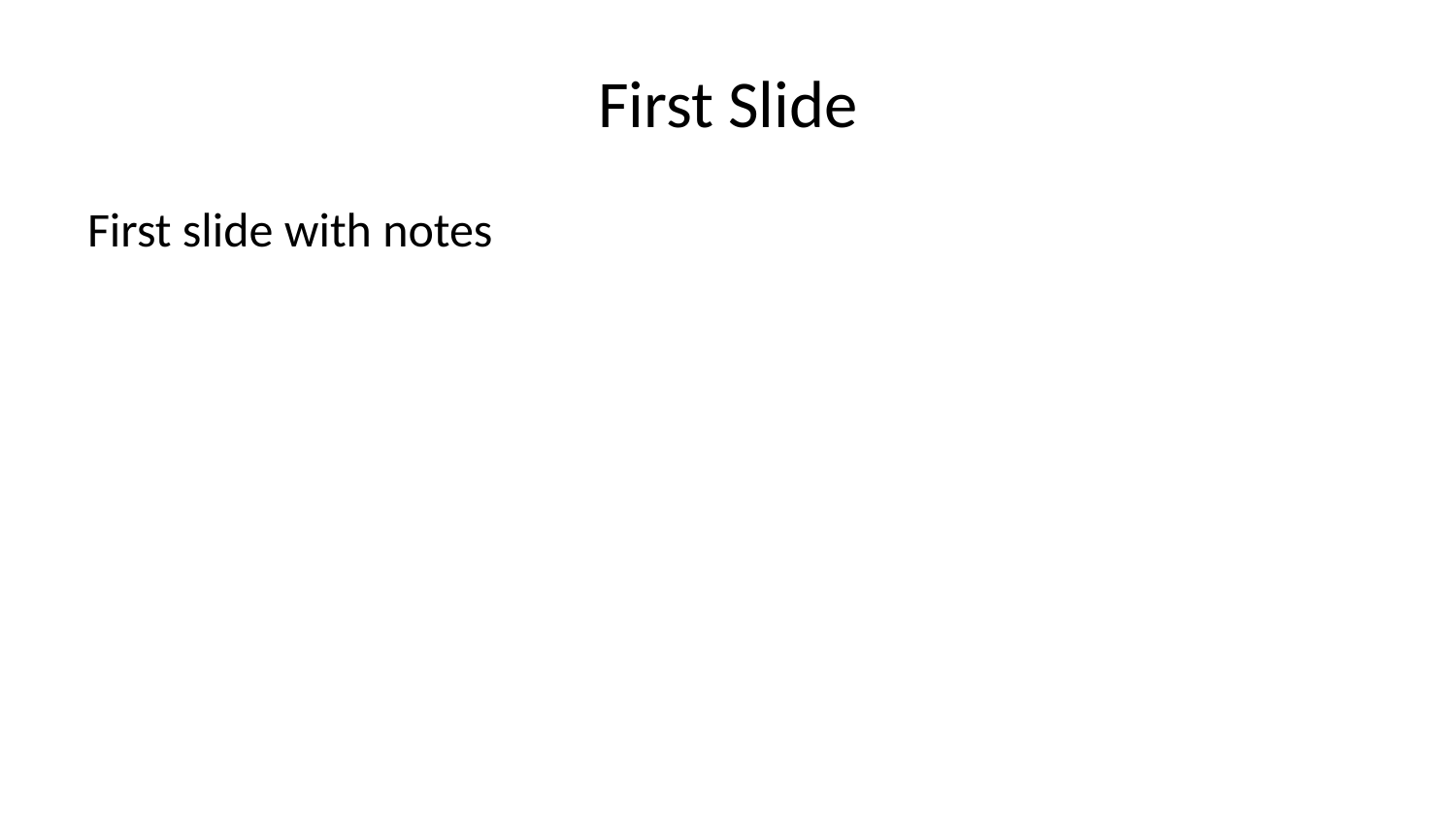

# First Slide
First slide with notes